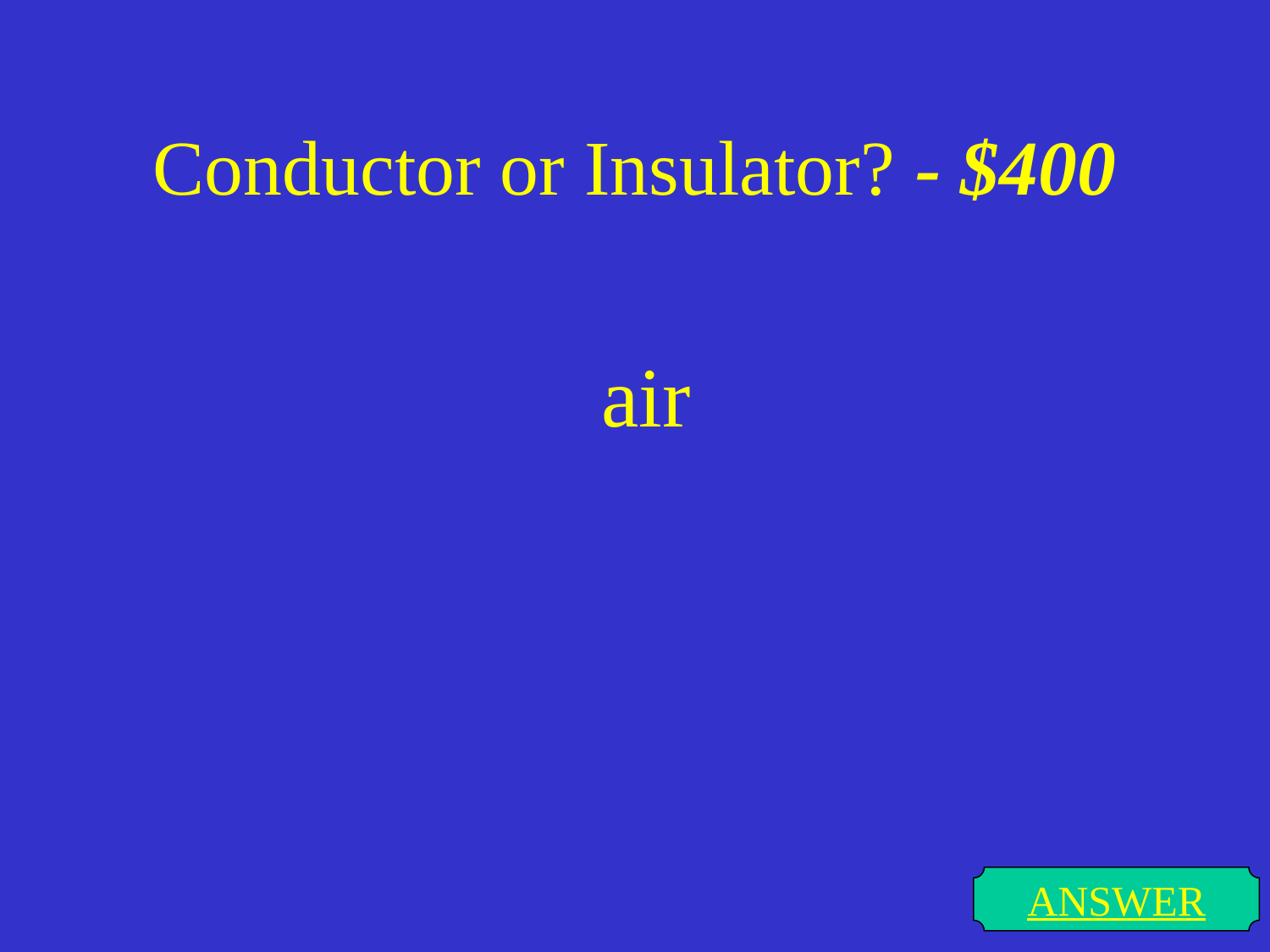

# Conductor or Insulator? - $400
air

ANSWER